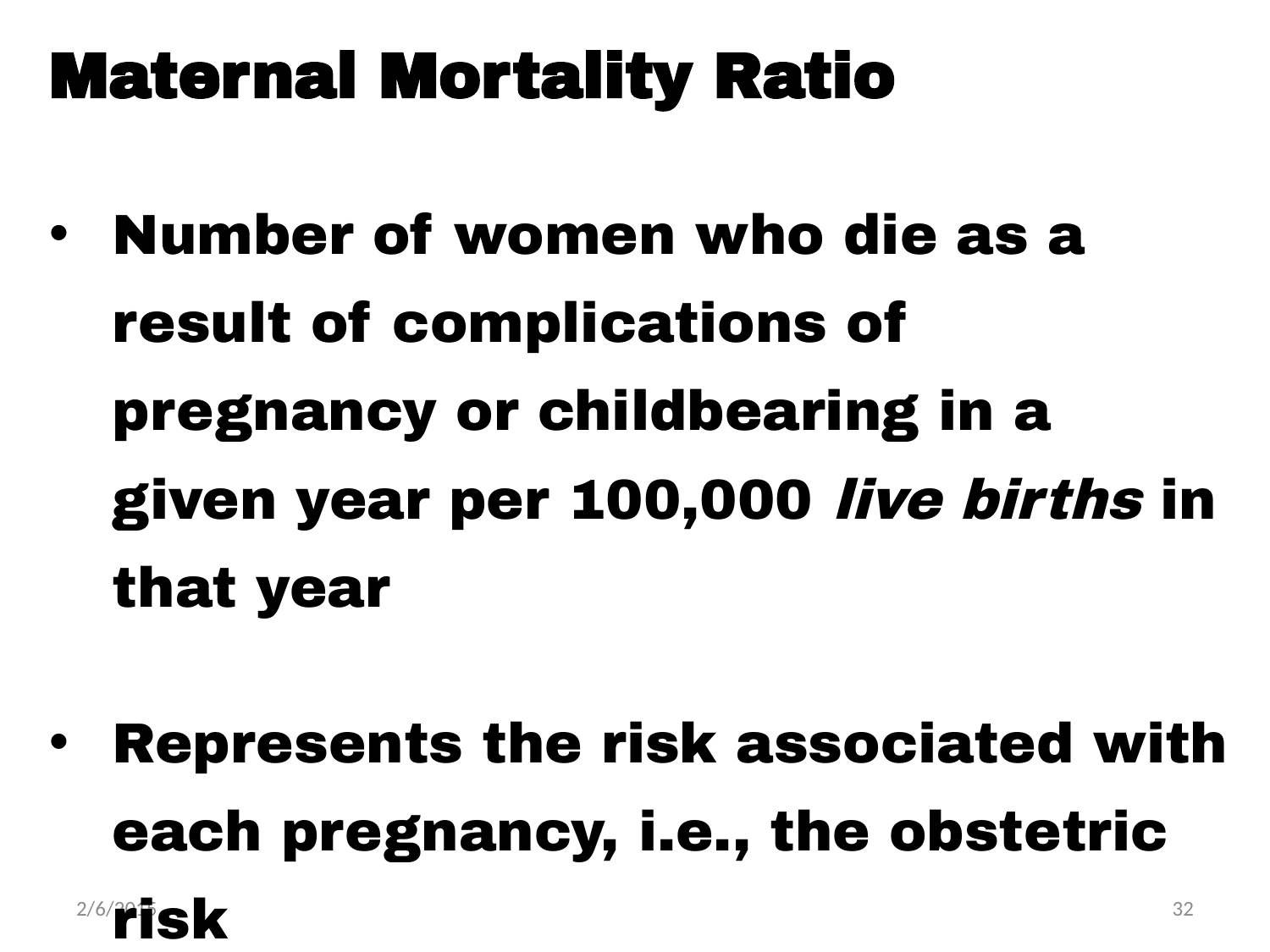

Maternal Mortality Ratio

Number of women who die as a result of complications of pregnancy or childbearing in a given year per 100,000 live births in that year

Represents the risk associated with each pregnancy, i.e., the obstetric risk
2/6/2015
32